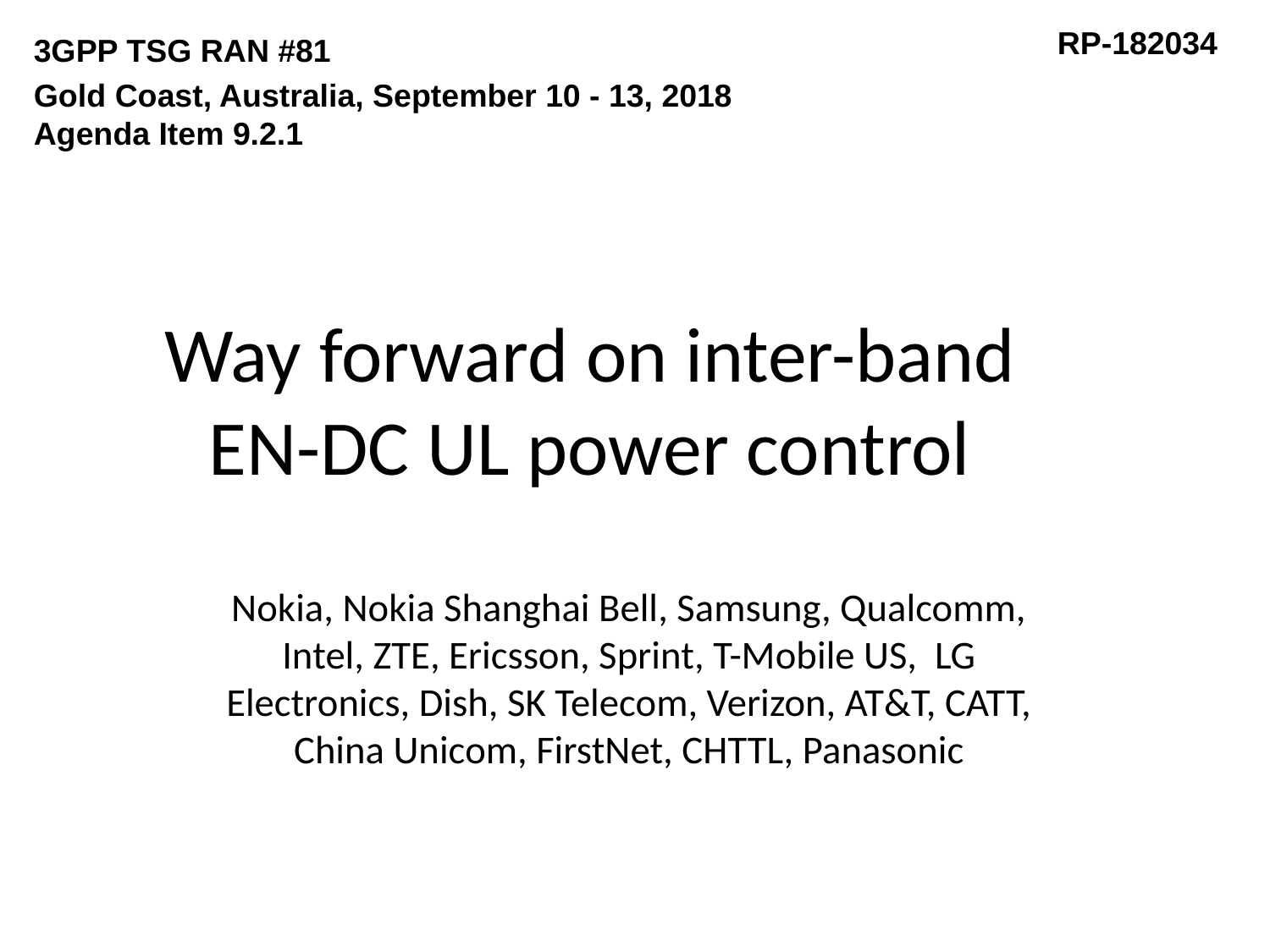

RP-182034
3GPP TSG RAN #81
Gold Coast, Australia, September 10 - 13, 2018
Agenda Item 9.2.1
# Way forward on inter-band EN-DC UL power control
Nokia, Nokia Shanghai Bell, Samsung, Qualcomm, Intel, ZTE, Ericsson, Sprint, T-Mobile US,  LG Electronics, Dish, SK Telecom, Verizon, AT&T, CATT, China Unicom, FirstNet, CHTTL, Panasonic